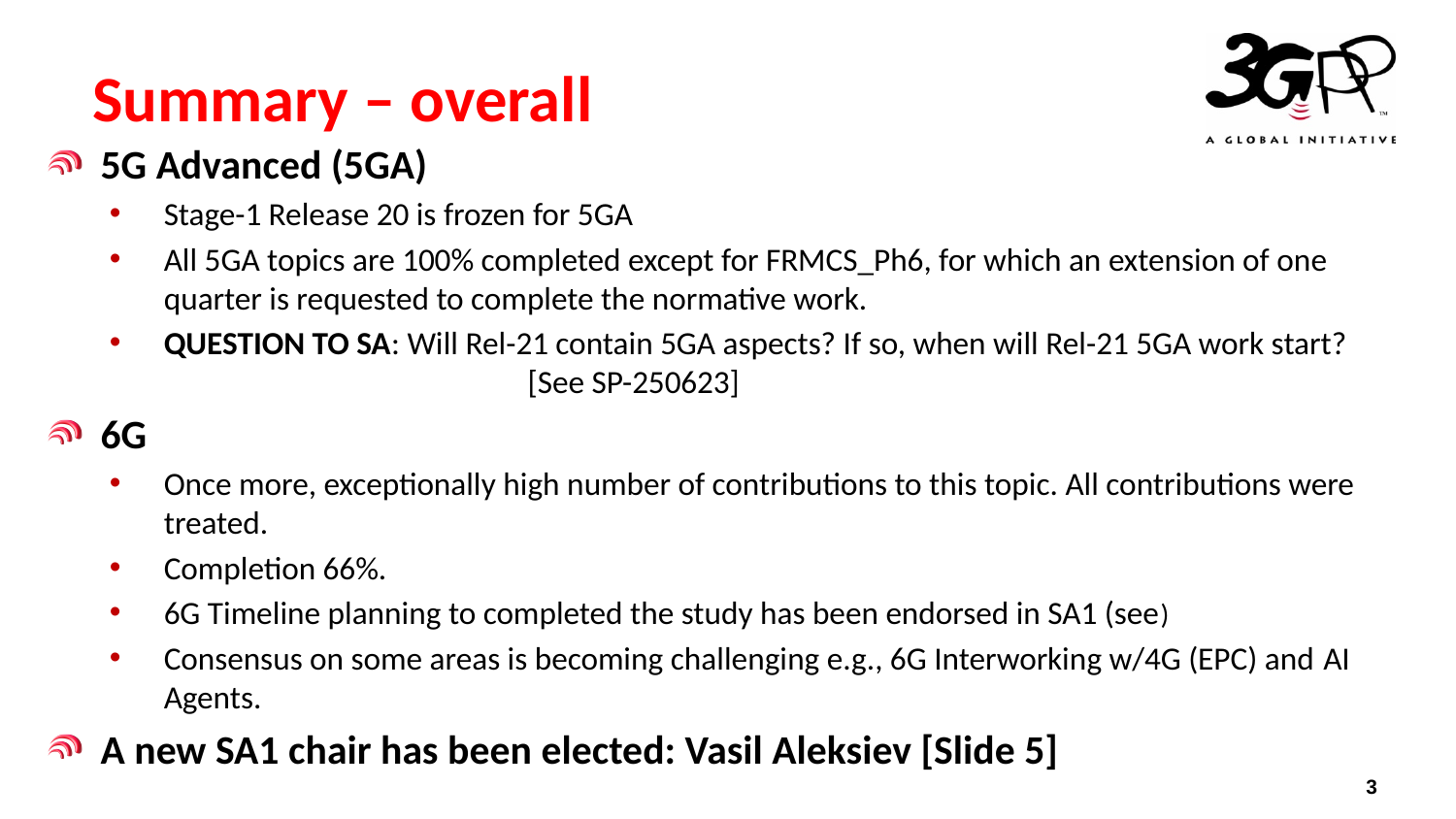

# Summary – overall
5G Advanced (5GA)
Stage-1 Release 20 is frozen for 5GA
All 5GA topics are 100% completed except for FRMCS_Ph6, for which an extension of one quarter is requested to complete the normative work.
QUESTION TO SA: Will Rel-21 contain 5GA aspects? If so, when will Rel-21 5GA work start?
		          [See SP-250623]
6G
Once more, exceptionally high number of contributions to this topic. All contributions were treated.
Completion 66%.
6G Timeline planning to completed the study has been endorsed in SA1 (see)
Consensus on some areas is becoming challenging e.g., 6G Interworking w/4G (EPC) and AI Agents.
A new SA1 chair has been elected: Vasil Aleksiev [Slide 5]